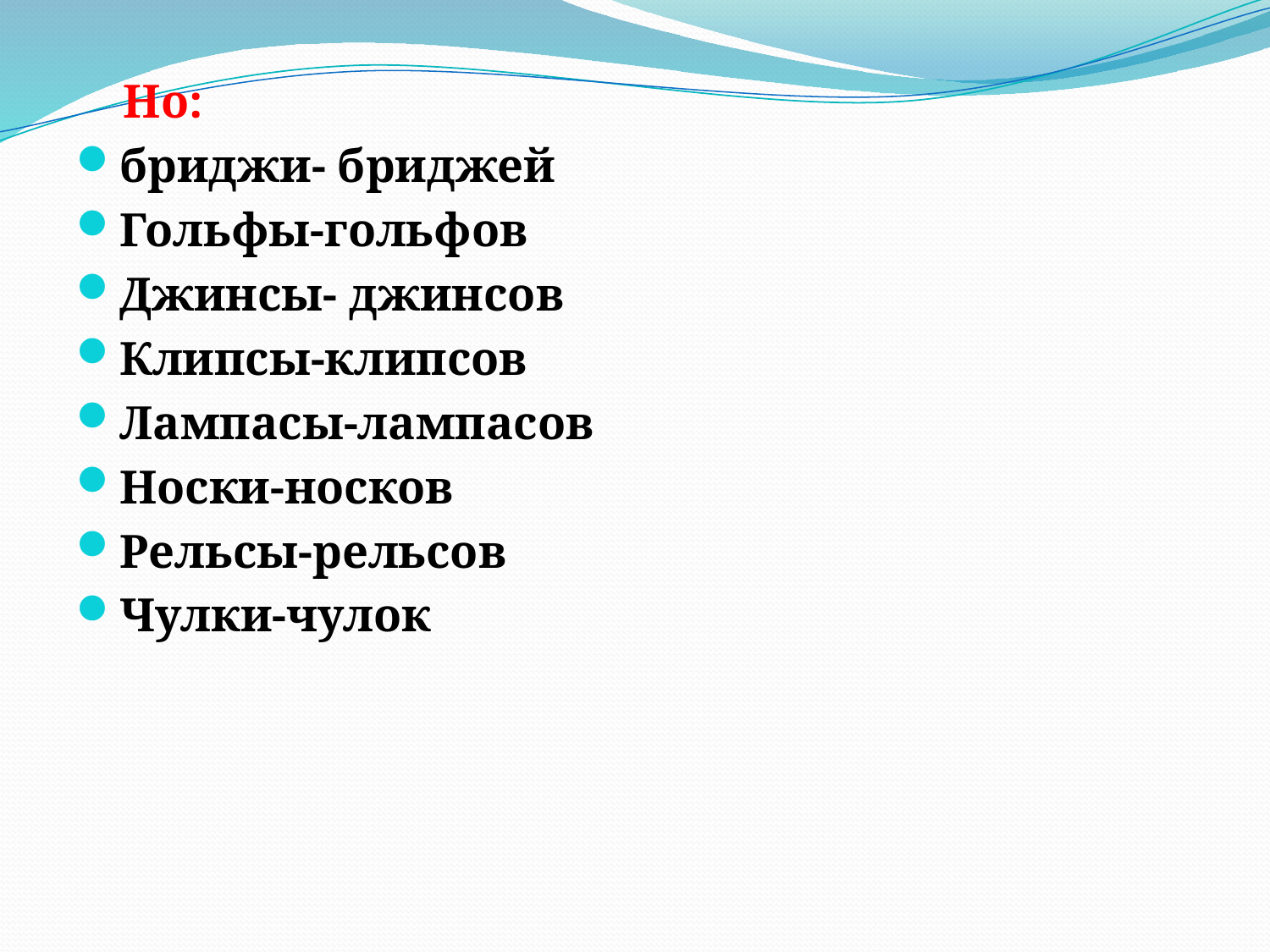

#
    Но:
бриджи- бриджей
Гольфы-гольфов
Джинсы- джинсов
Клипсы-клипсов
Лампасы-лампасов
Носки-носков
Рельсы-рельсов
Чулки-чулок